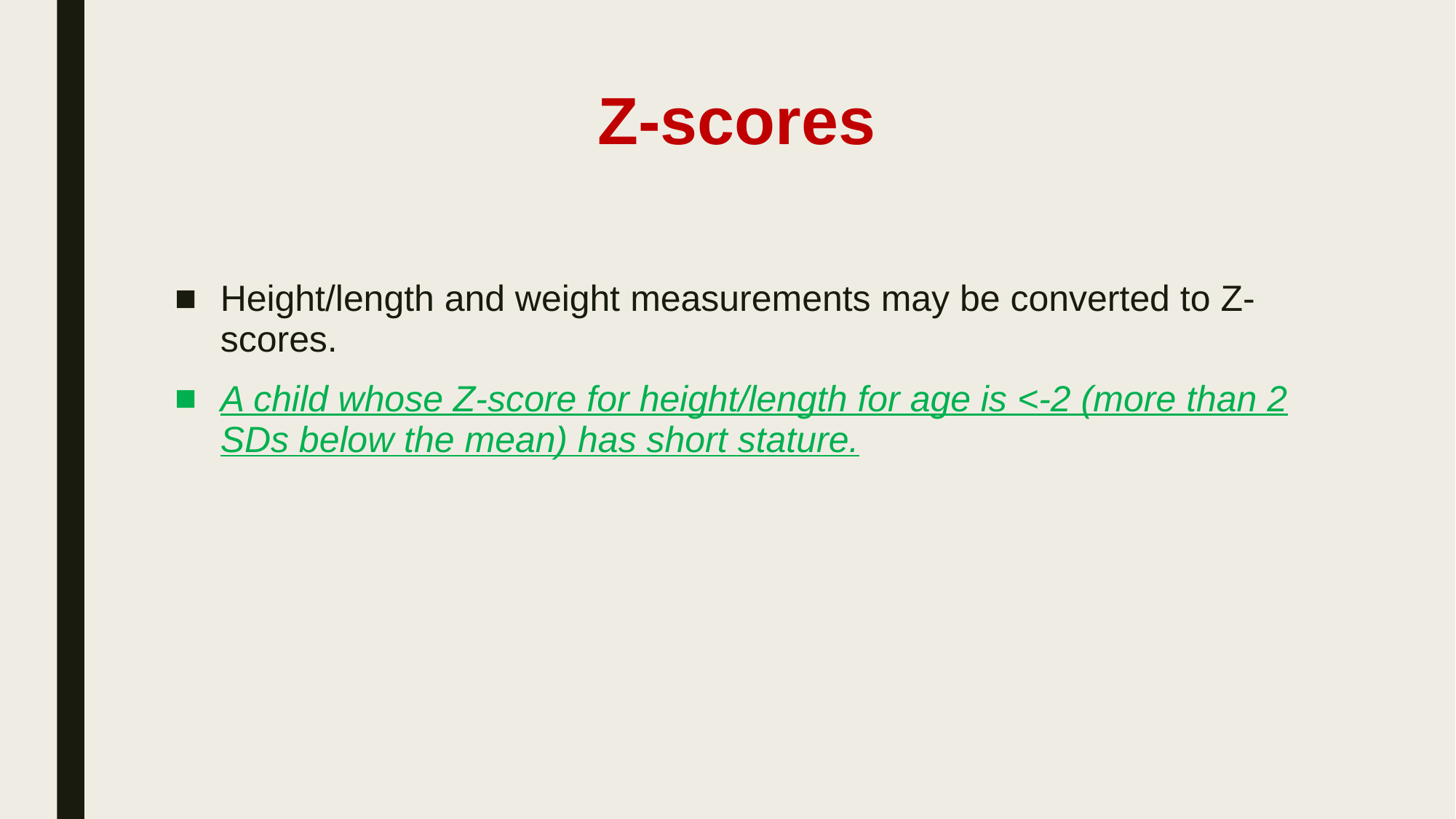

# Z-scores
Height/length and weight measurements may be converted to Z-scores.
A child whose Z-score for height/length for age is <-2 (more than 2 SDs below the mean) has short stature.